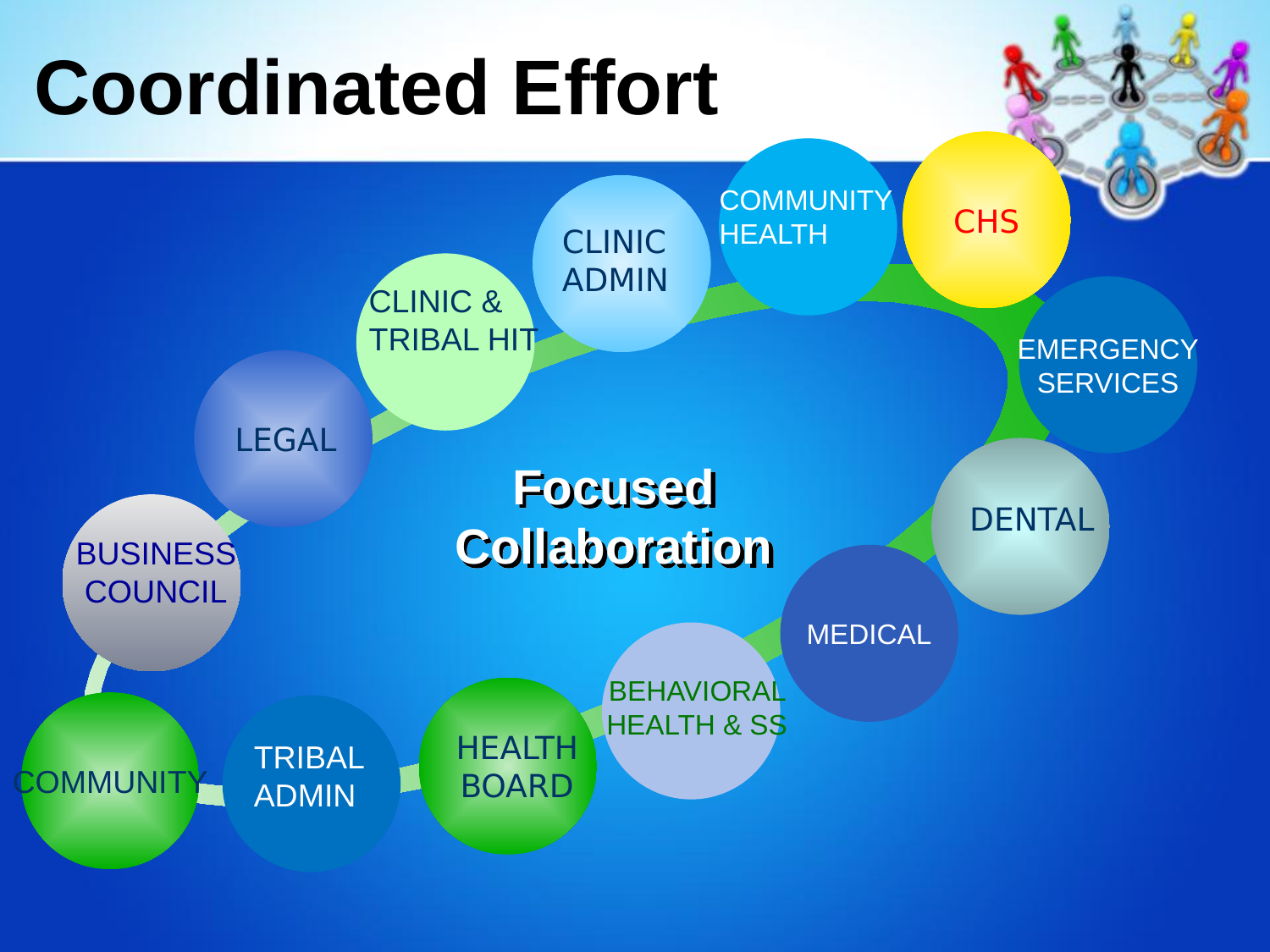

Coordinated Effort

COMMUNITY HEALTH
CHS
CLINIC ADMIN

CLINIC & TRIBAL HIT
EMERGENCY
SERVICES

LEGAL

Focused
Collaboration
DENTAL

BUSINESS COUNCIL

MEDICAL

BEHAVIORAL HEALTH & SS

COMMUNITY

HEALTH BOARD
TRIBAL ADMIN